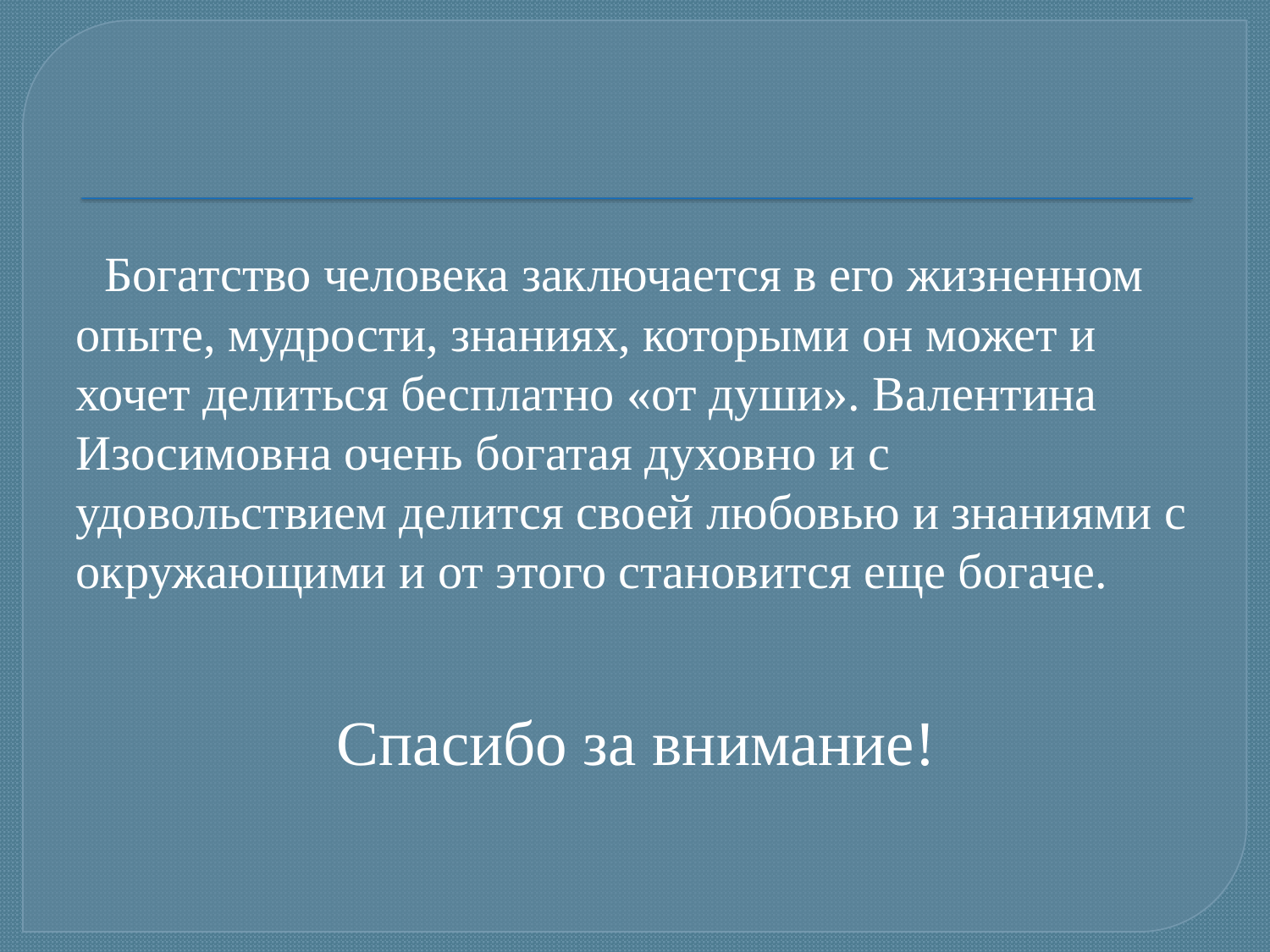

#
  Богатство человека заключается в его жизненном опыте, мудрости, знаниях, которыми он может и хочет делиться бесплатно «от души». Валентина Изосимовна очень богатая духовно и с удовольствием делится своей любовью и знаниями с окружающими и от этого становится еще богаче.
Спасибо за внимание!